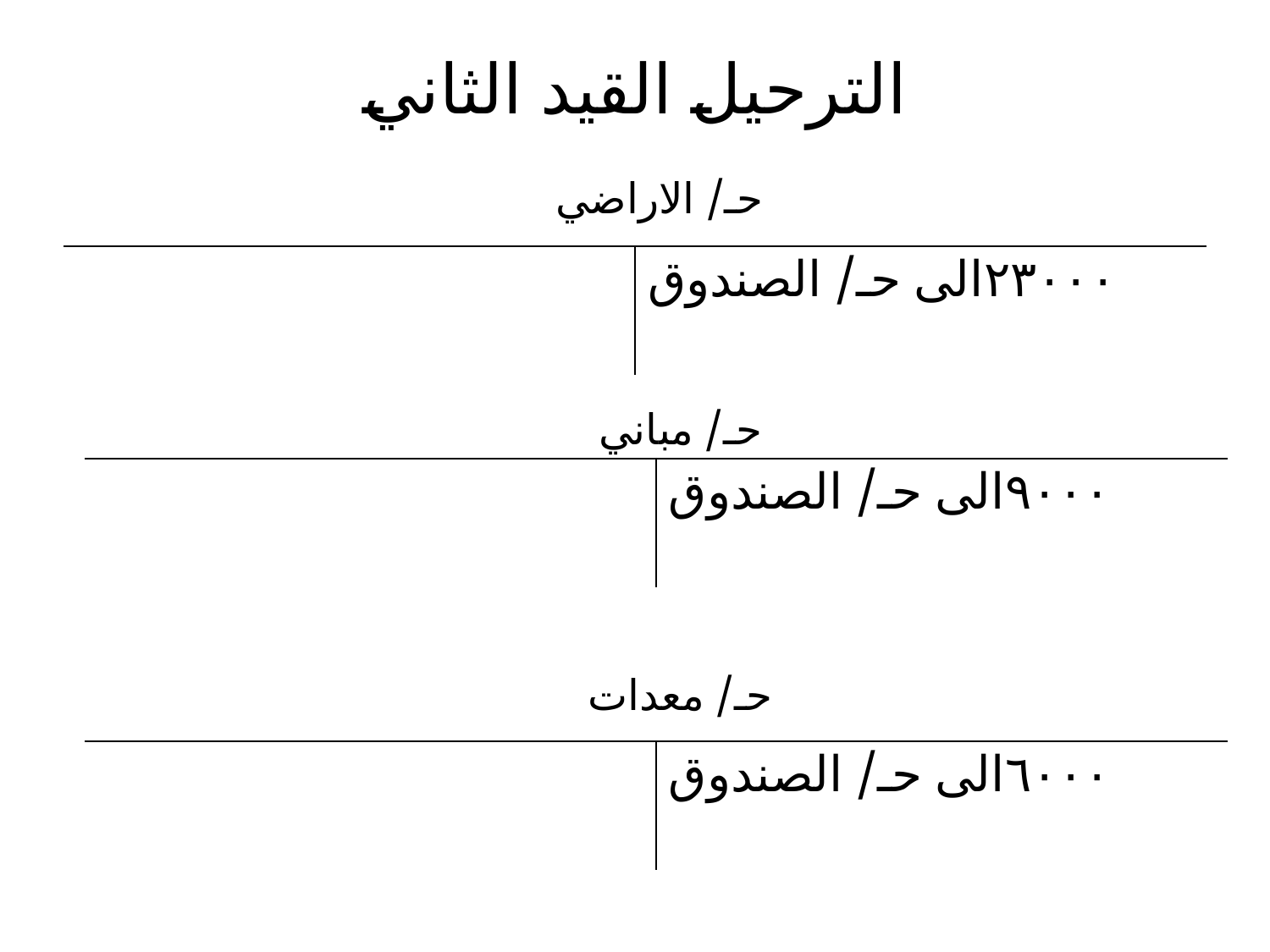

# الترحيل القيد الثاني
حـ/ الاراضي
|  | ٢٣٠٠٠الى حـ/ الصندوق |
| --- | --- |
|  |  |
حـ/ مباني
|  | ٩٠٠٠الى حـ/ الصندوق |
| --- | --- |
|  |  |
حـ/ معدات
|  | ٦٠٠٠الى حـ/ الصندوق |
| --- | --- |
|  |  |